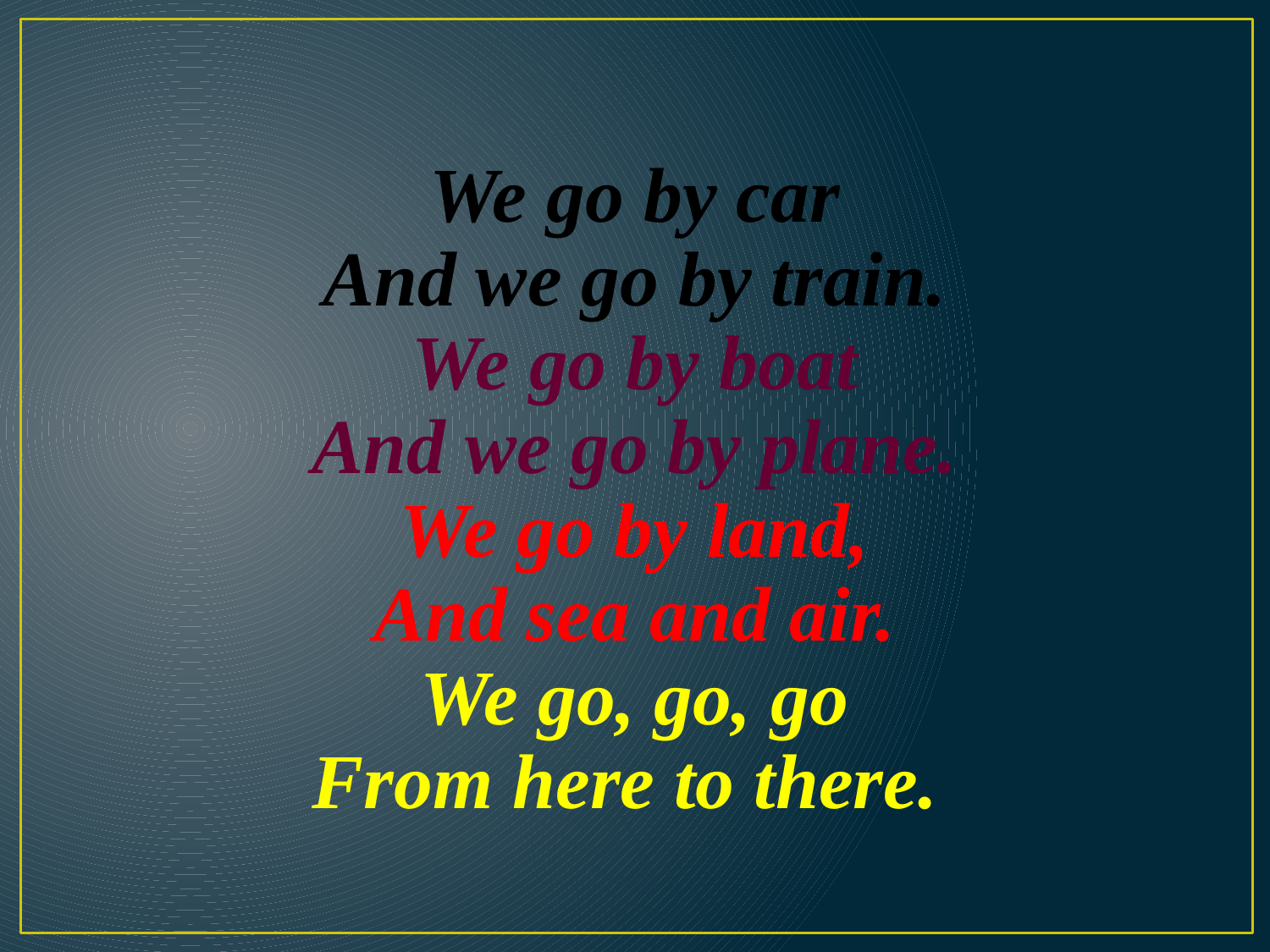

We go by car
And we go by train.
We go by boat
And we go by plane.
We go by land,
And sea and air.
We go, go, go
From here to there.